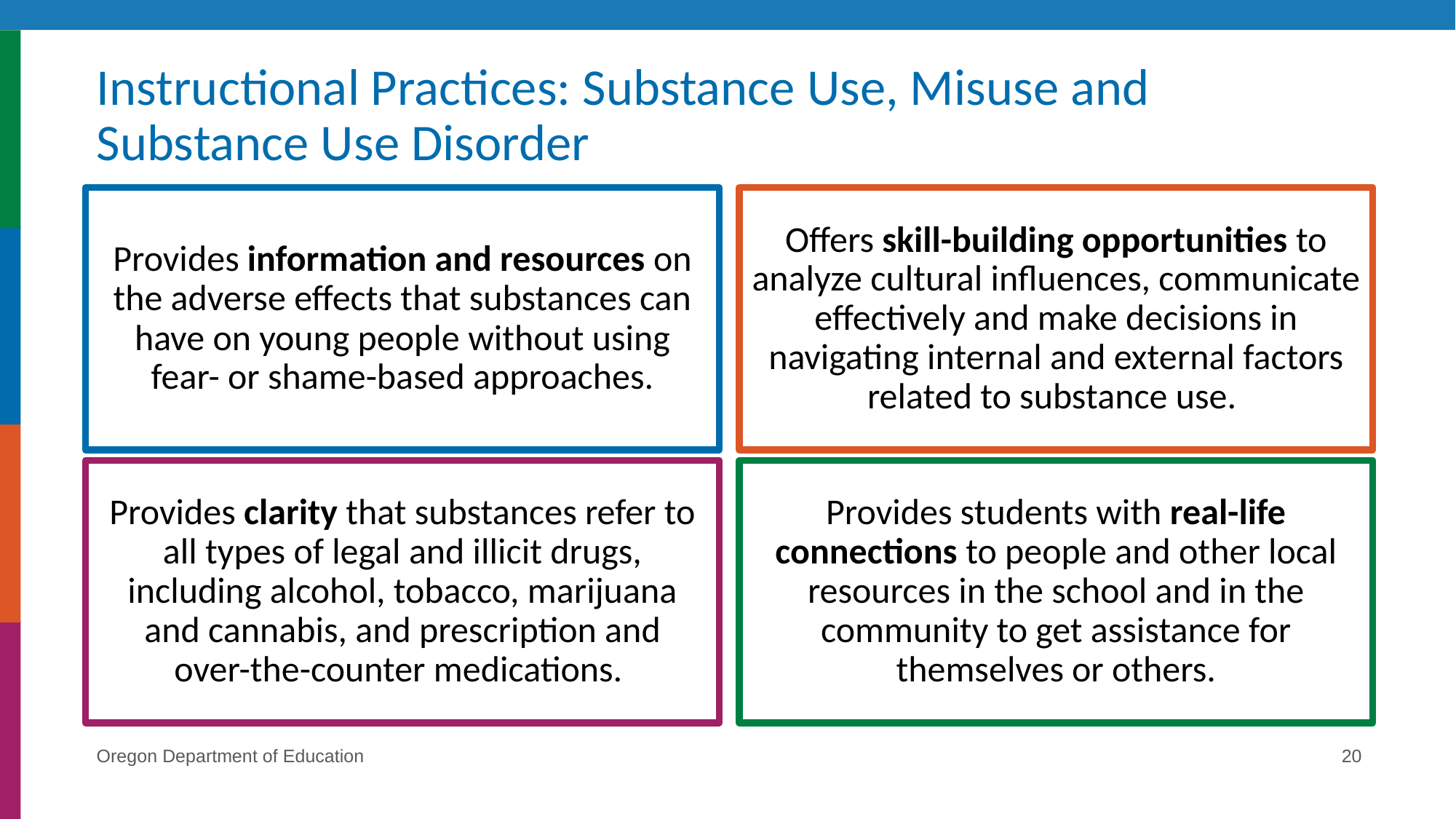

# Instructional Practices: Substance Use, Misuse and Substance Use Disorder
Offers skill-building opportunities to analyze cultural influences, communicate effectively and make decisions in navigating internal and external factors related to substance use.
Provides information and resources on the adverse effects that substances can have on young people without using fear- or shame-based approaches.
Provides clarity that substances refer to all types of legal and illicit drugs, including alcohol, tobacco, marijuana and cannabis, and prescription and
over-the-counter medications.
Provides students with real-life connections to people and other local resources in the school and in the community to get assistance for themselves or others.
Oregon Department of Education
20